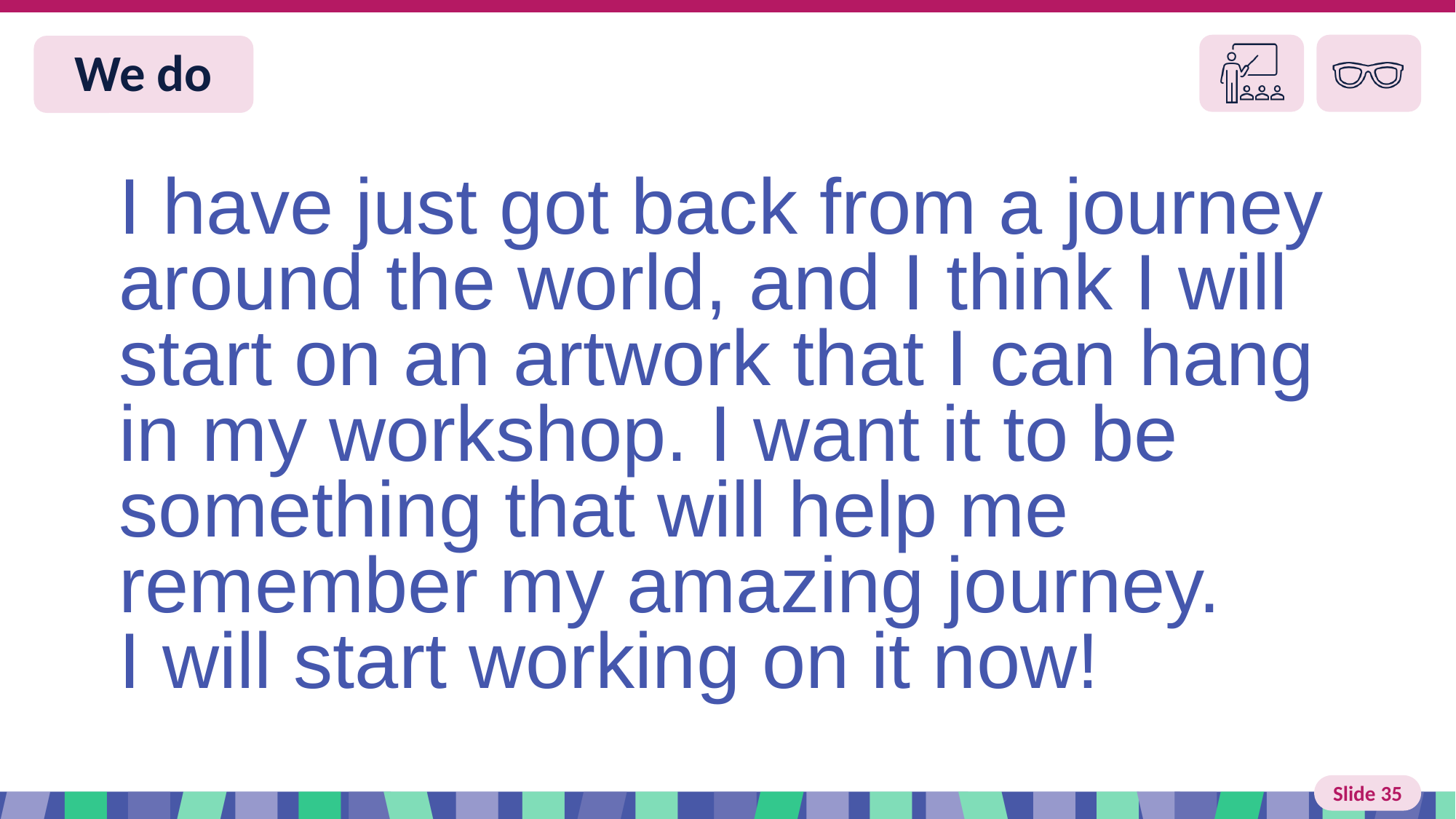

Slide 35 We do
I have just got back from a journey around the world, and I think I will start on an artwork that I can hang in my workshop. I want it to be something that will help me remember my amazing journey.
I will start working on it now!